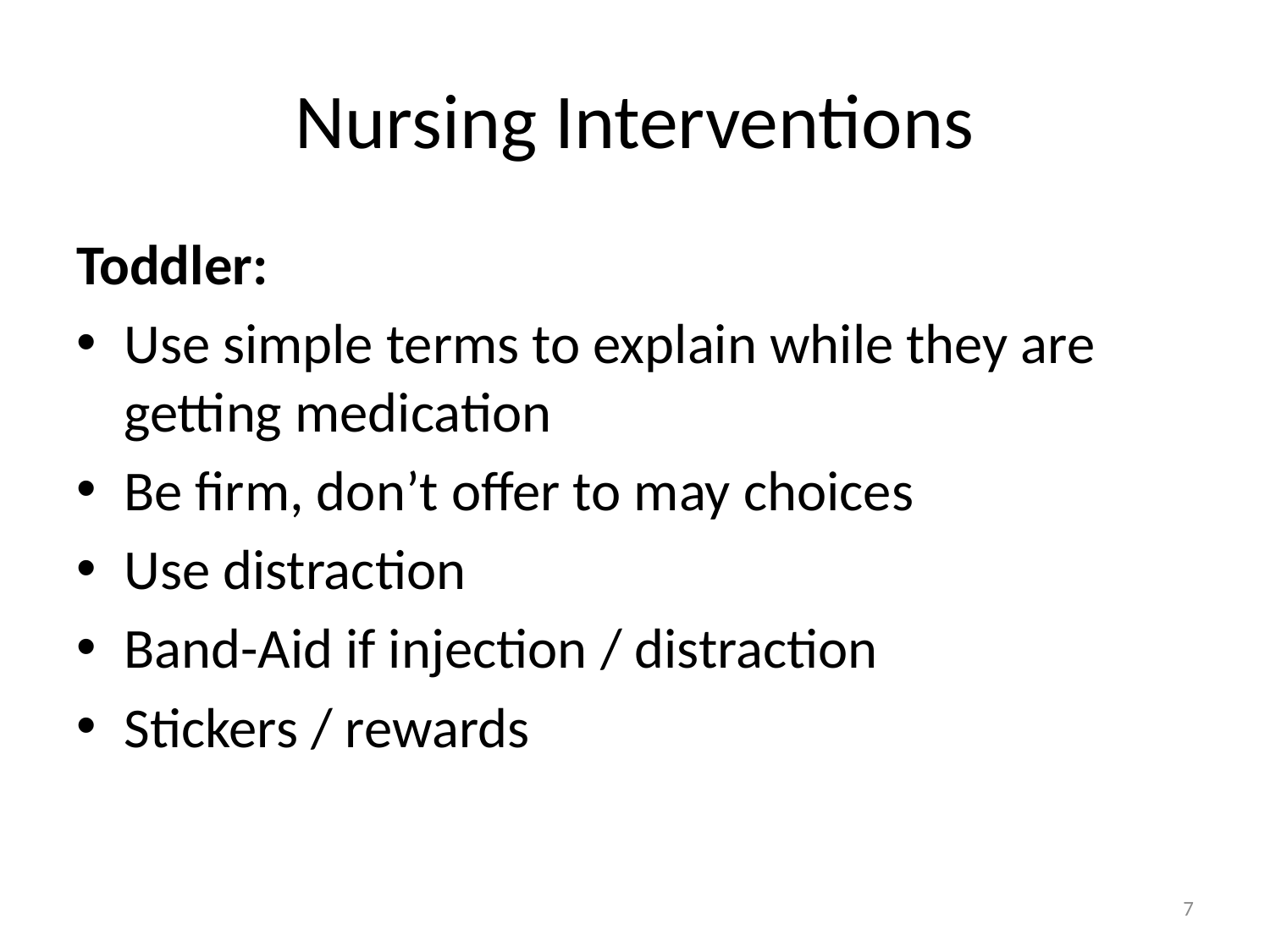

# Nursing Interventions
Toddler:
Use simple terms to explain while they are getting medication
Be firm, don’t offer to may choices
Use distraction
Band-Aid if injection / distraction
Stickers / rewards

7